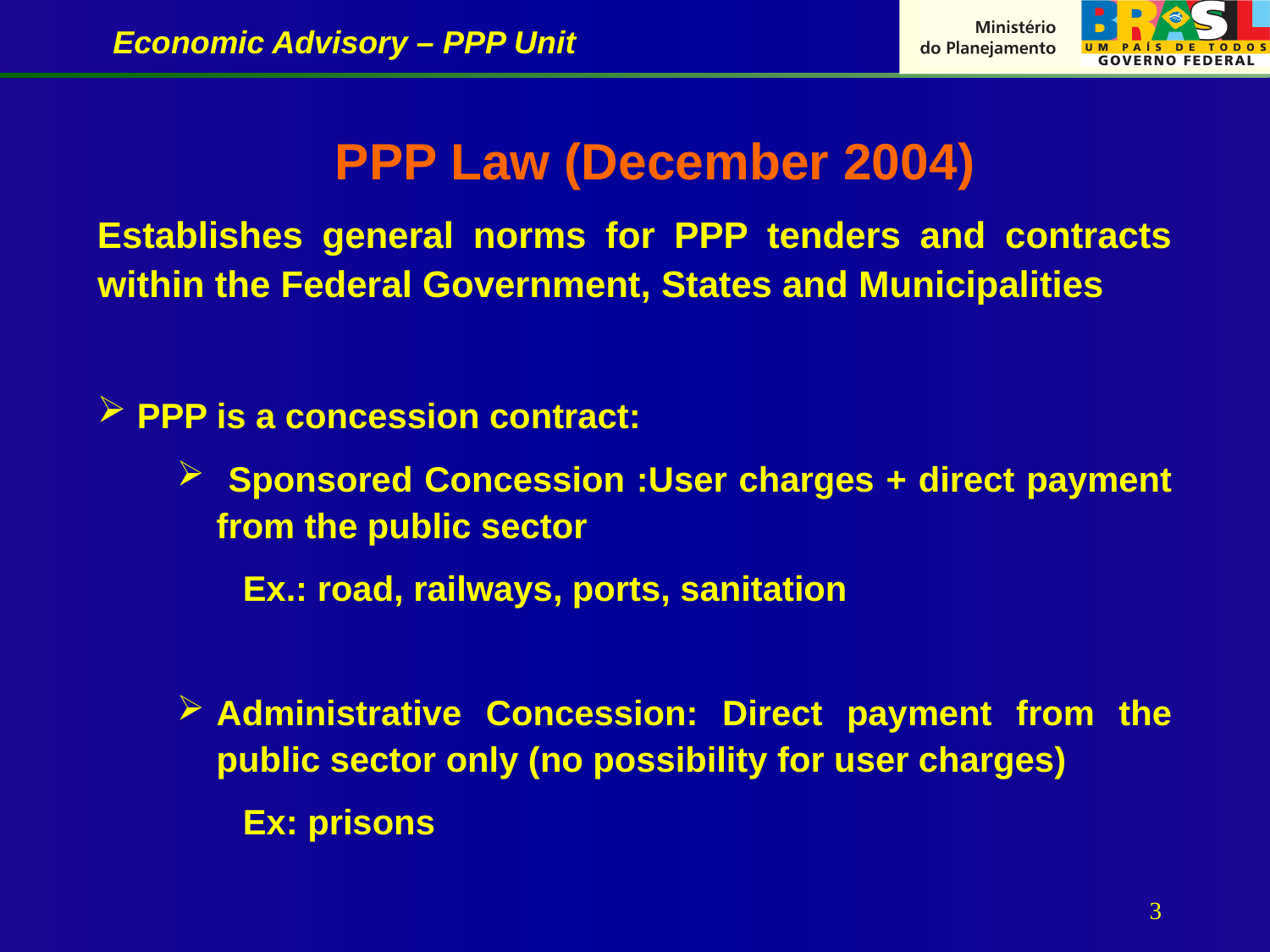

# PPP Law (December 2004)
Establishes general norms for PPP tenders and contracts within the Federal Government, States and Municipalities

 PPP is a concession contract:
 Sponsored Concession :User charges + direct payment from the public sector
Ex.: road, railways, ports, sanitation

Administrative Concession: Direct payment from the public sector only (no possibility for user charges)
Ex: prisons
3